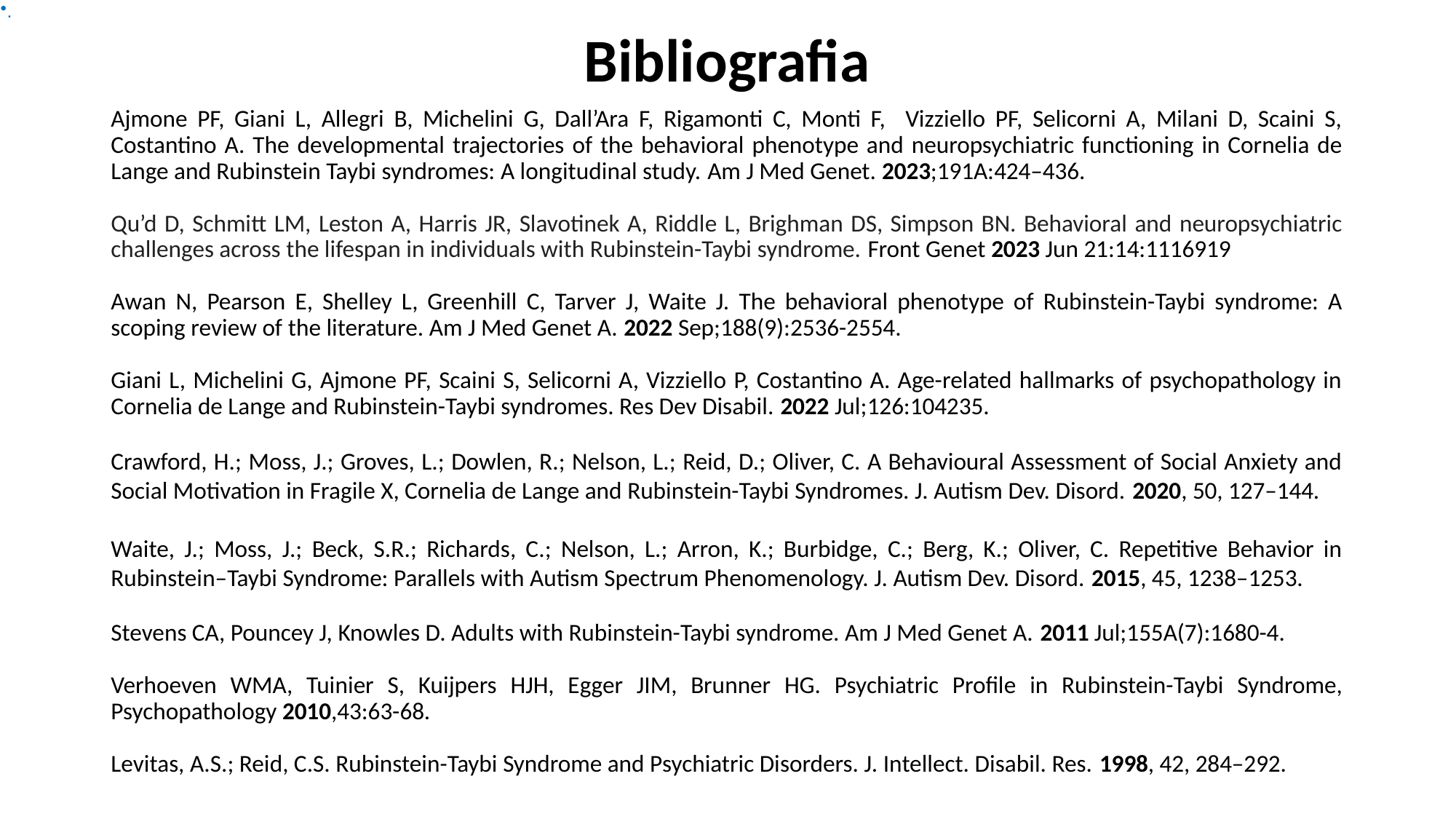

.
# Bibliografia
Ajmone PF, Giani L, Allegri B, Michelini G, Dall’Ara F, Rigamonti C, Monti F,  Vizziello PF, Selicorni A, Milani D, Scaini S, Costantino A. The developmental trajectories of the behavioral phenotype and neuropsychiatric functioning in Cornelia de Lange and Rubinstein Taybi syndromes: A longitudinal study. Am J Med Genet. 2023;191A:424–436.

Qu’d D, Schmitt LM, Leston A, Harris JR, Slavotinek A, Riddle L, Brighman DS, Simpson BN. Behavioral and neuropsychiatric challenges across the lifespan in individuals with Rubinstein-Taybi syndrome. Front Genet 2023 Jun 21:14:1116919

Awan N, Pearson E, Shelley L, Greenhill C, Tarver J, Waite J. The behavioral phenotype of Rubinstein-Taybi syndrome: A scoping review of the literature. Am J Med Genet A. 2022 Sep;188(9):2536-2554.

Giani L, Michelini G, Ajmone PF, Scaini S, Selicorni A, Vizziello P, Costantino A. Age-related hallmarks of psychopathology in Cornelia de Lange and Rubinstein-Taybi syndromes. Res Dev Disabil. 2022 Jul;126:104235.

Crawford, H.; Moss, J.; Groves, L.; Dowlen, R.; Nelson, L.; Reid, D.; Oliver, C. A Behavioural Assessment of Social Anxiety and Social Motivation in Fragile X, Cornelia de Lange and Rubinstein-Taybi Syndromes. J. Autism Dev. Disord. 2020, 50, 127–144.

Waite, J.; Moss, J.; Beck, S.R.; Richards, C.; Nelson, L.; Arron, K.; Burbidge, C.; Berg, K.; Oliver, C. Repetitive Behavior in Rubinstein–Taybi Syndrome: Parallels with Autism Spectrum Phenomenology. J. Autism Dev. Disord. 2015, 45, 1238–1253.

Stevens CA, Pouncey J, Knowles D. Adults with Rubinstein-Taybi syndrome. Am J Med Genet A. 2011 Jul;155A(7):1680-4.

Verhoeven WMA, Tuinier S, Kuijpers HJH, Egger JIM, Brunner HG. Psychiatric Profile in Rubinstein-Taybi Syndrome, Psychopathology 2010,43:63-68.

Levitas, A.S.; Reid, C.S. Rubinstein-Taybi Syndrome and Psychiatric Disorders. J. Intellect. Disabil. Res. 1998, 42, 284–292.